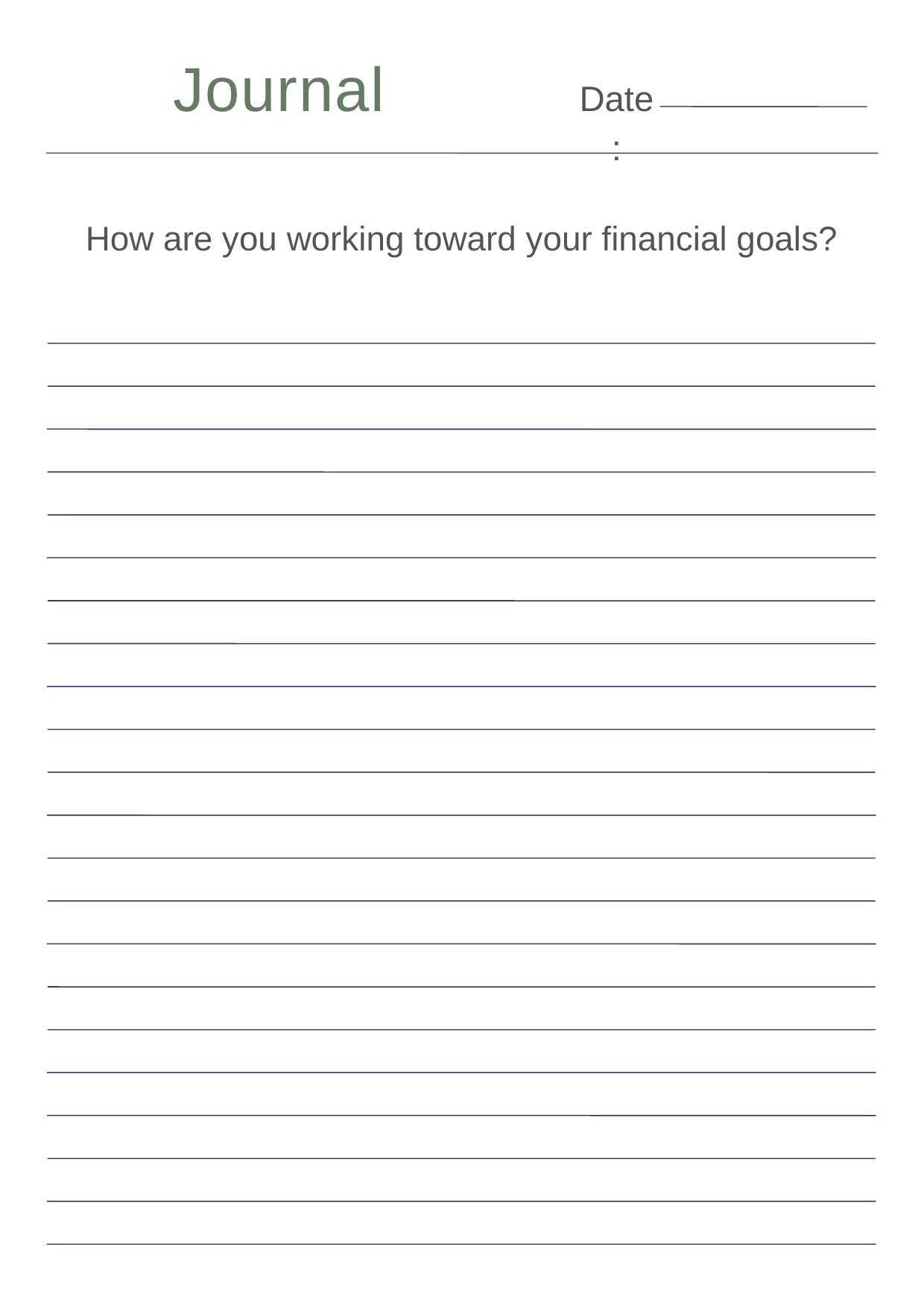

Journal
Date:

How are you working toward your financial goals?